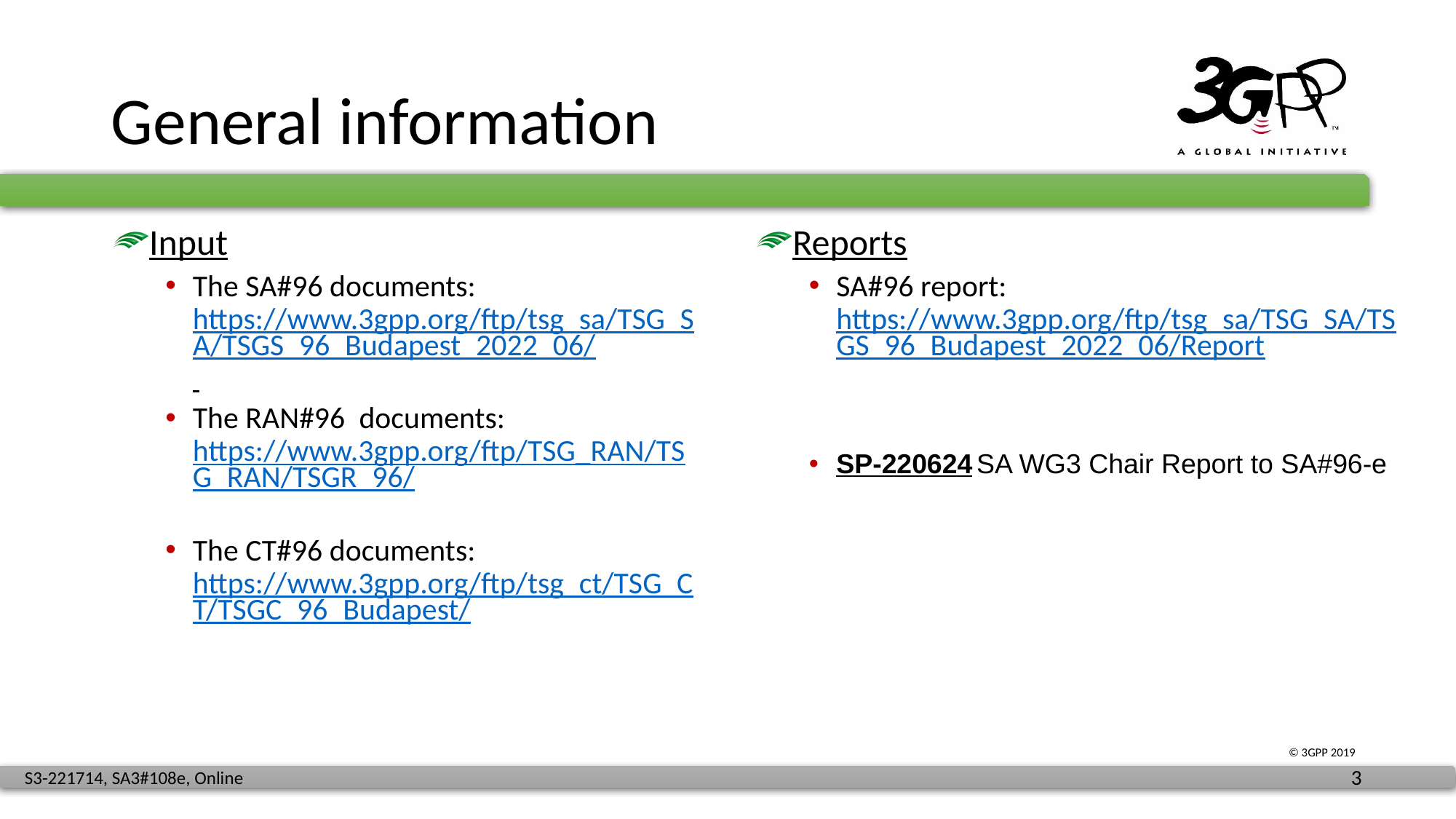

# General information
Input
The SA#96 documents: https://www.3gpp.org/ftp/tsg_sa/TSG_SA/TSGS_96_Budapest_2022_06/
The RAN#96  documents: https://www.3gpp.org/ftp/TSG_RAN/TSG_RAN/TSGR_96/
The CT#96 documents: https://www.3gpp.org/ftp/tsg_ct/TSG_CT/TSGC_96_Budapest/
Reports
SA#96 report: https://www.3gpp.org/ftp/tsg_sa/TSG_SA/TSGS_96_Budapest_2022_06/Report

SP-220624 SA WG3 Chair Report to SA#96-e